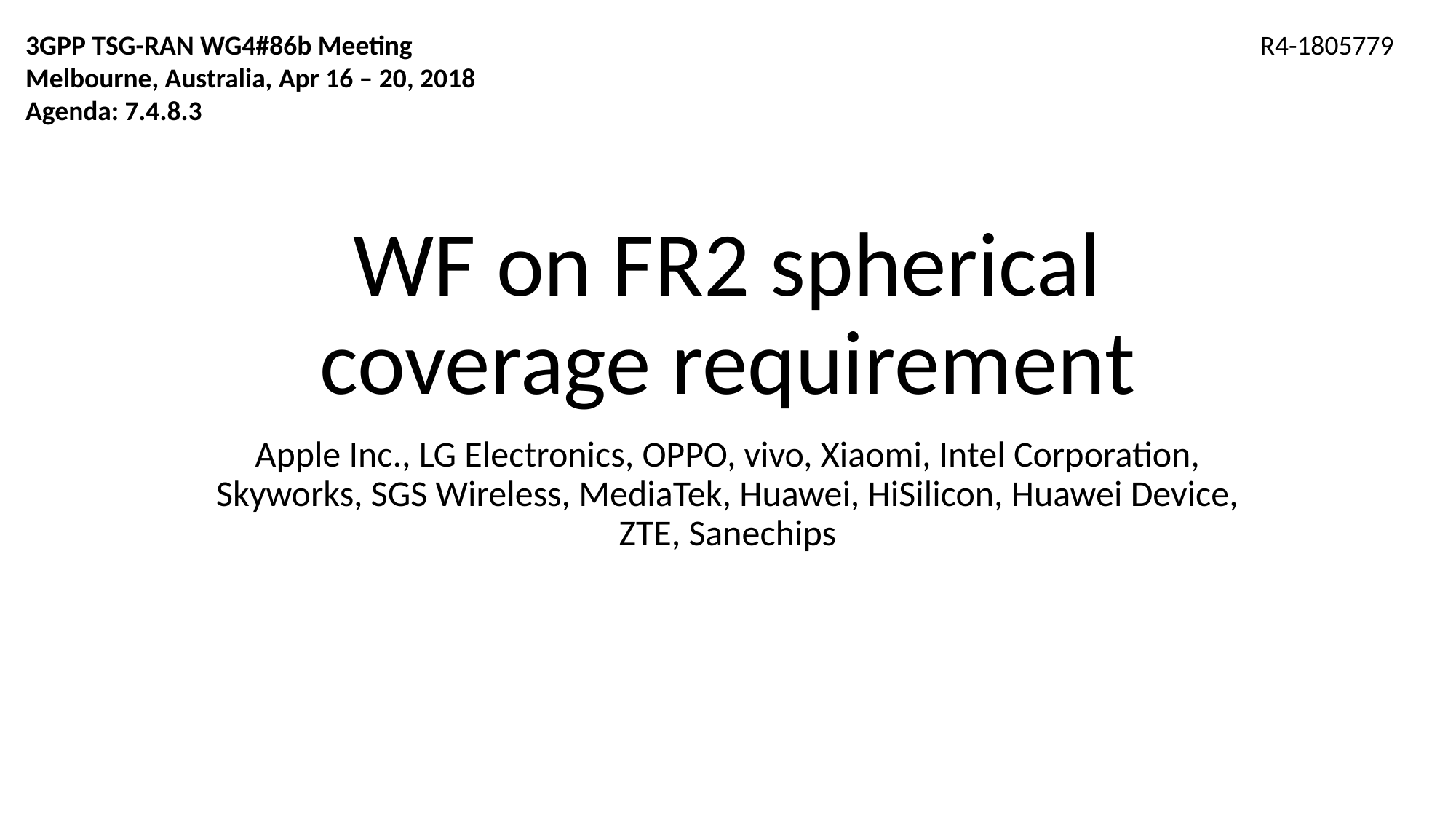

3GPP TSG-RAN WG4#86b Meeting
Melbourne, Australia, Apr 16 – 20, 2018
Agenda: 7.4.8.3
R4-1805779
# WF on FR2 spherical coverage requirement
Apple Inc., LG Electronics, OPPO, vivo, Xiaomi, Intel Corporation, Skyworks, SGS Wireless, MediaTek, Huawei, HiSilicon, Huawei Device, ZTE, Sanechips